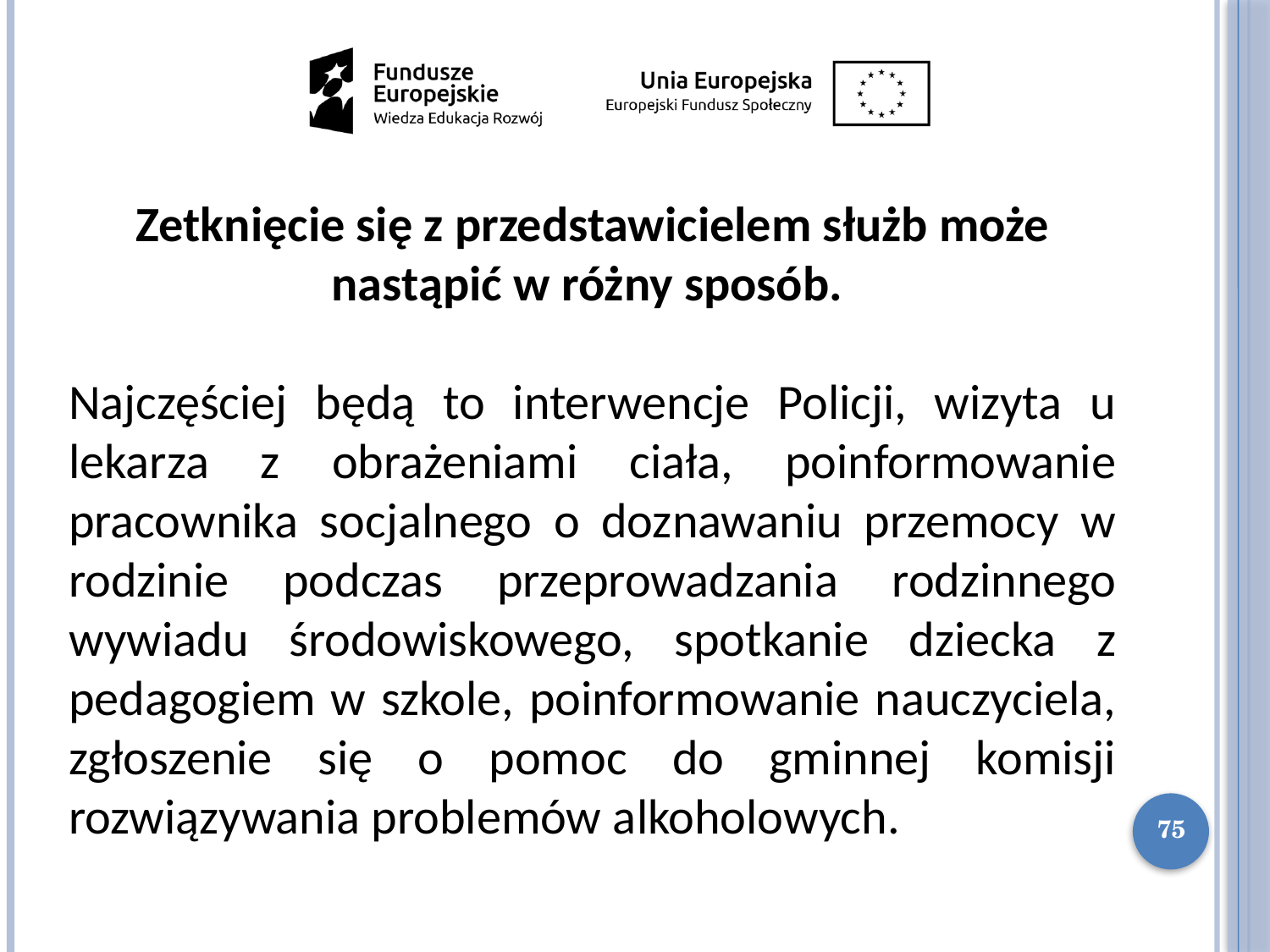

Zetknięcie się z przedstawicielem służb może nastąpić w różny sposób.

Najczęściej będą to interwencje Policji, wizyta u lekarza z obrażeniami ciała, poinformowanie pracownika socjalnego o doznawaniu przemocy w rodzinie podczas przeprowadzania rodzinnego wywiadu środowiskowego, spotkanie dziecka z pedagogiem w szkole, poinformowanie nauczyciela, zgłoszenie się o pomoc do gminnej komisji rozwiązywania problemów alkoholowych.
75